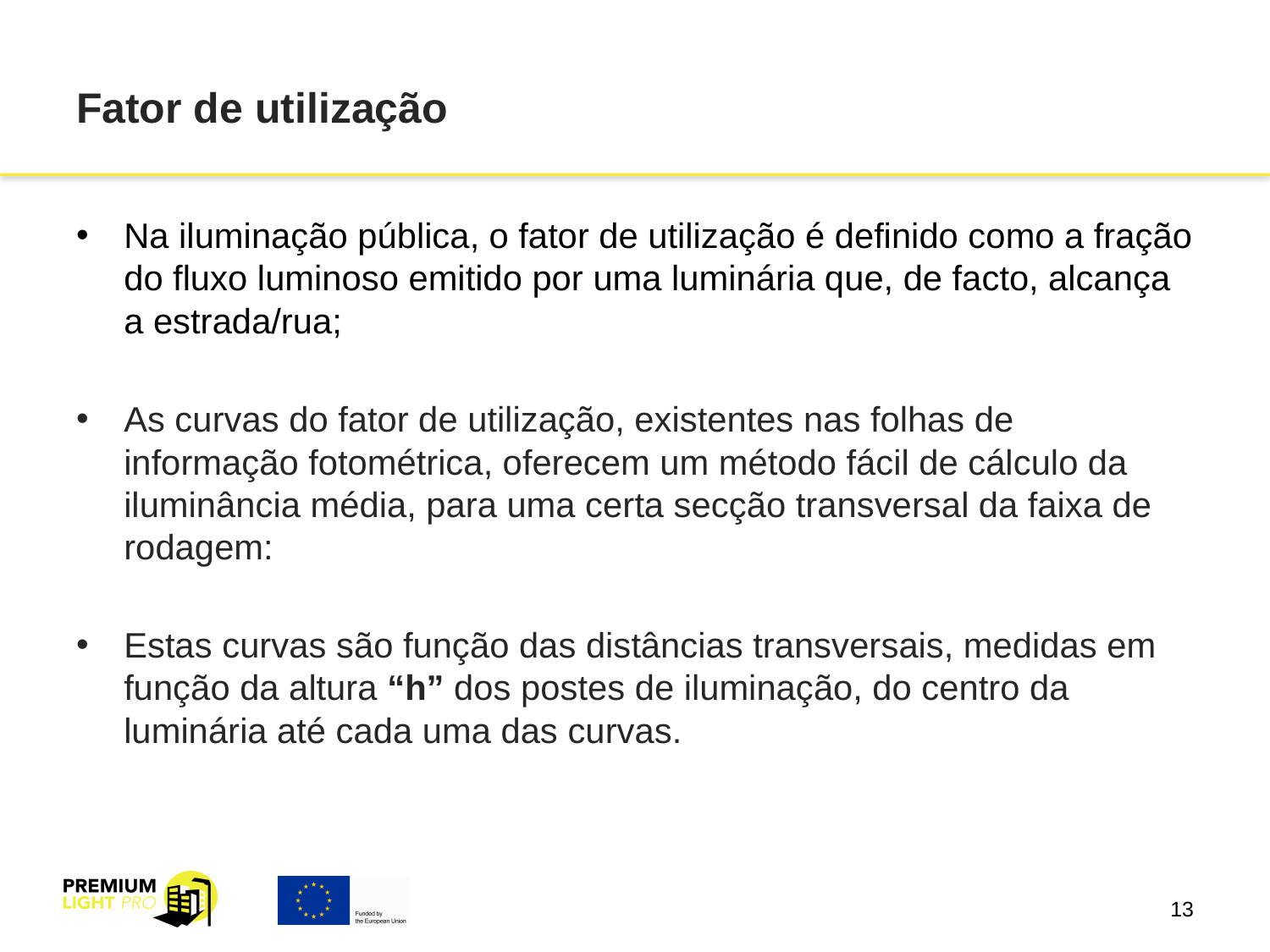

# Fator de utilização
Na iluminação pública, o fator de utilização é definido como a fração do fluxo luminoso emitido por uma luminária que, de facto, alcança a estrada/rua;

As curvas do fator de utilização, existentes nas folhas de informação fotométrica, oferecem um método fácil de cálculo da iluminância média, para uma certa secção transversal da faixa de rodagem:

Estas curvas são função das distâncias transversais, medidas em função da altura “h” dos postes de iluminação, do centro da luminária até cada uma das curvas.